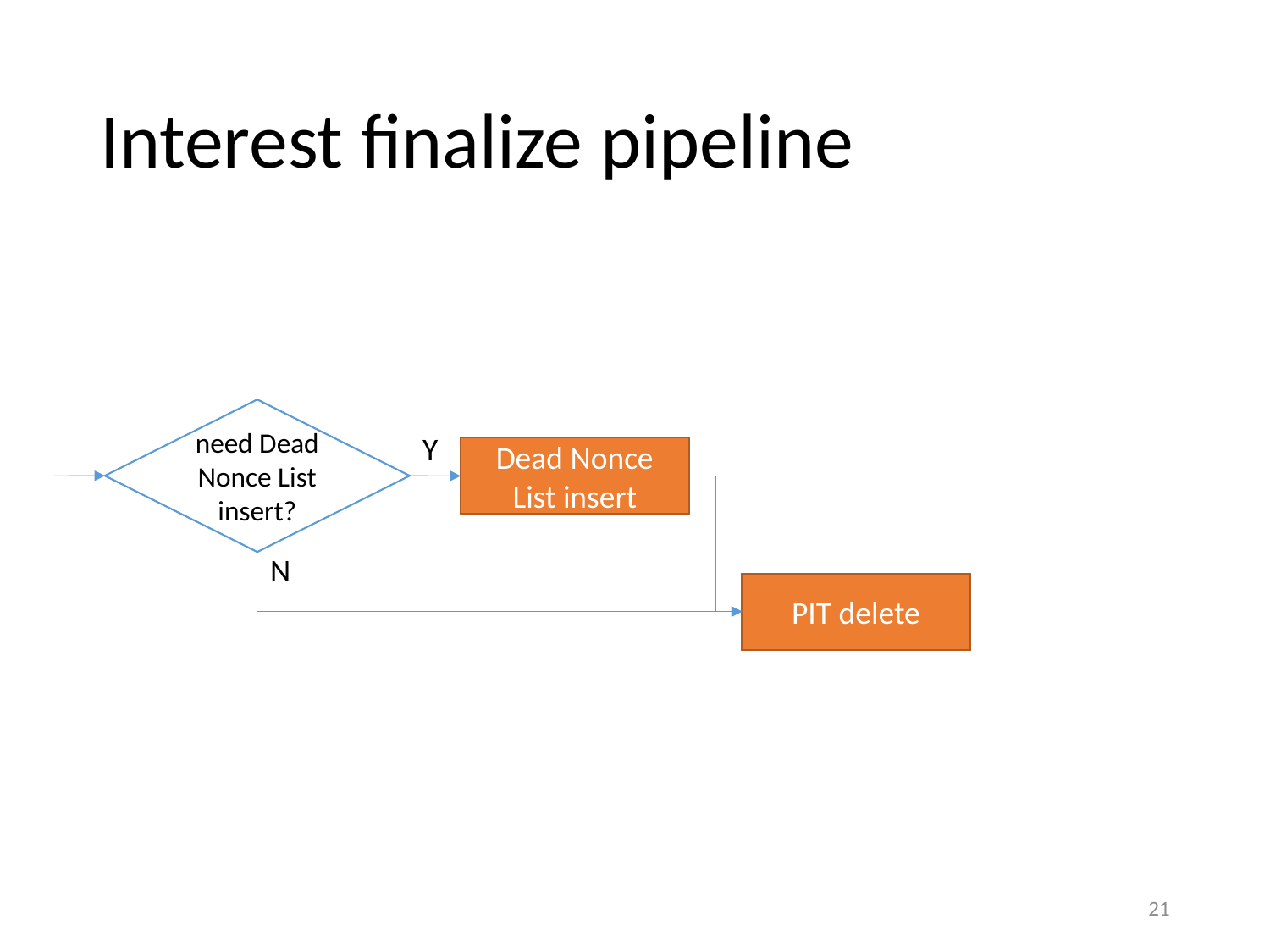

# Interest finalize pipeline
need Dead Nonce List insert?
Y
Dead Nonce List insert
N
PIT delete
21